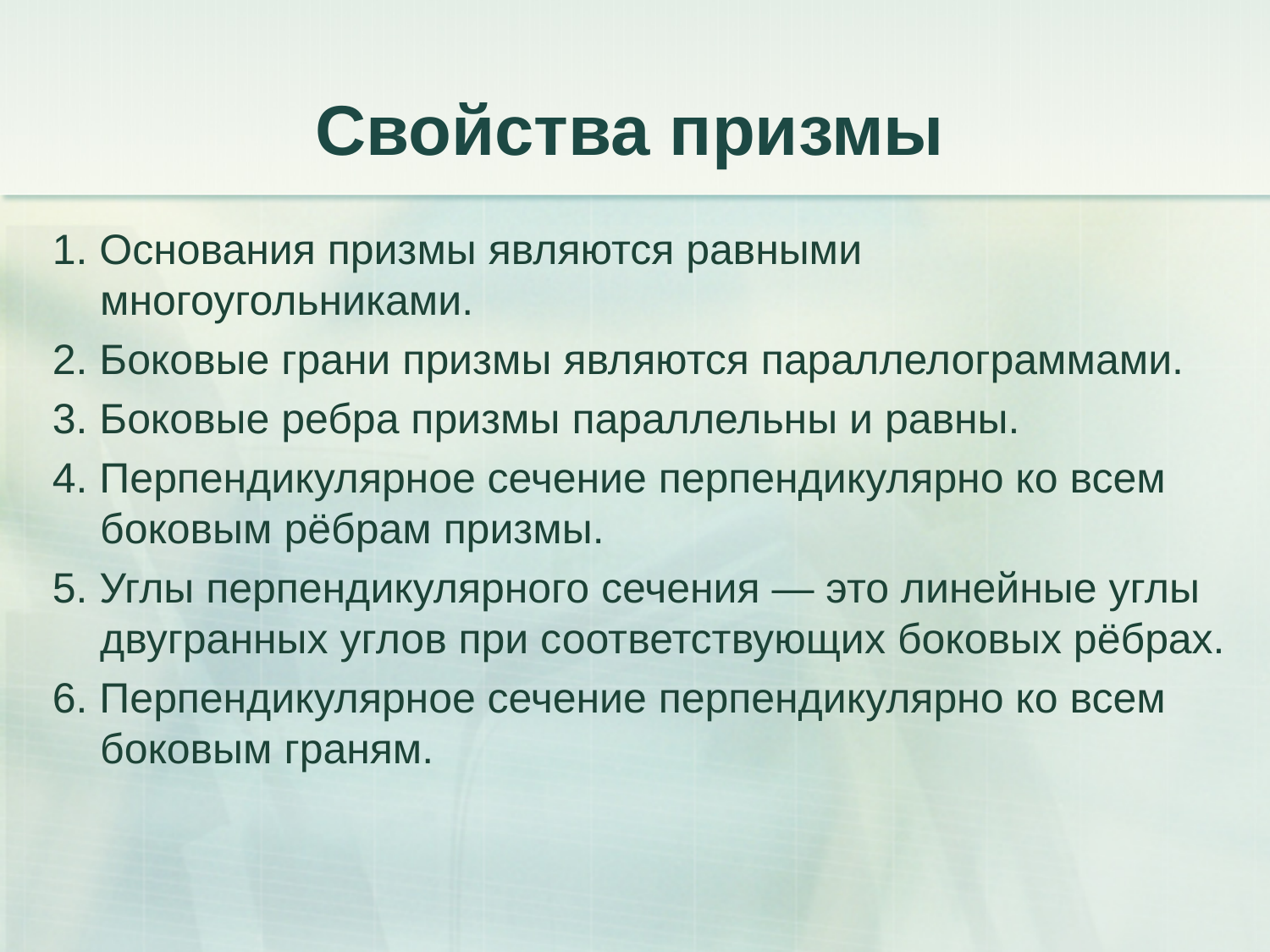

# Свойства призмы
1. Основания призмы являются равными многоугольниками.
2. Боковые грани призмы являются параллелограммами.
3. Боковые ребра призмы параллельны и равны.
4. Перпендикулярное сечение перпендикулярно ко всем боковым рёбрам призмы.
5. Углы перпендикулярного сечения — это линейные углы двугранных углов при соответствующих боковых рёбрах.
6. Перпендикулярное сечение перпендикулярно ко всем боковым граням.